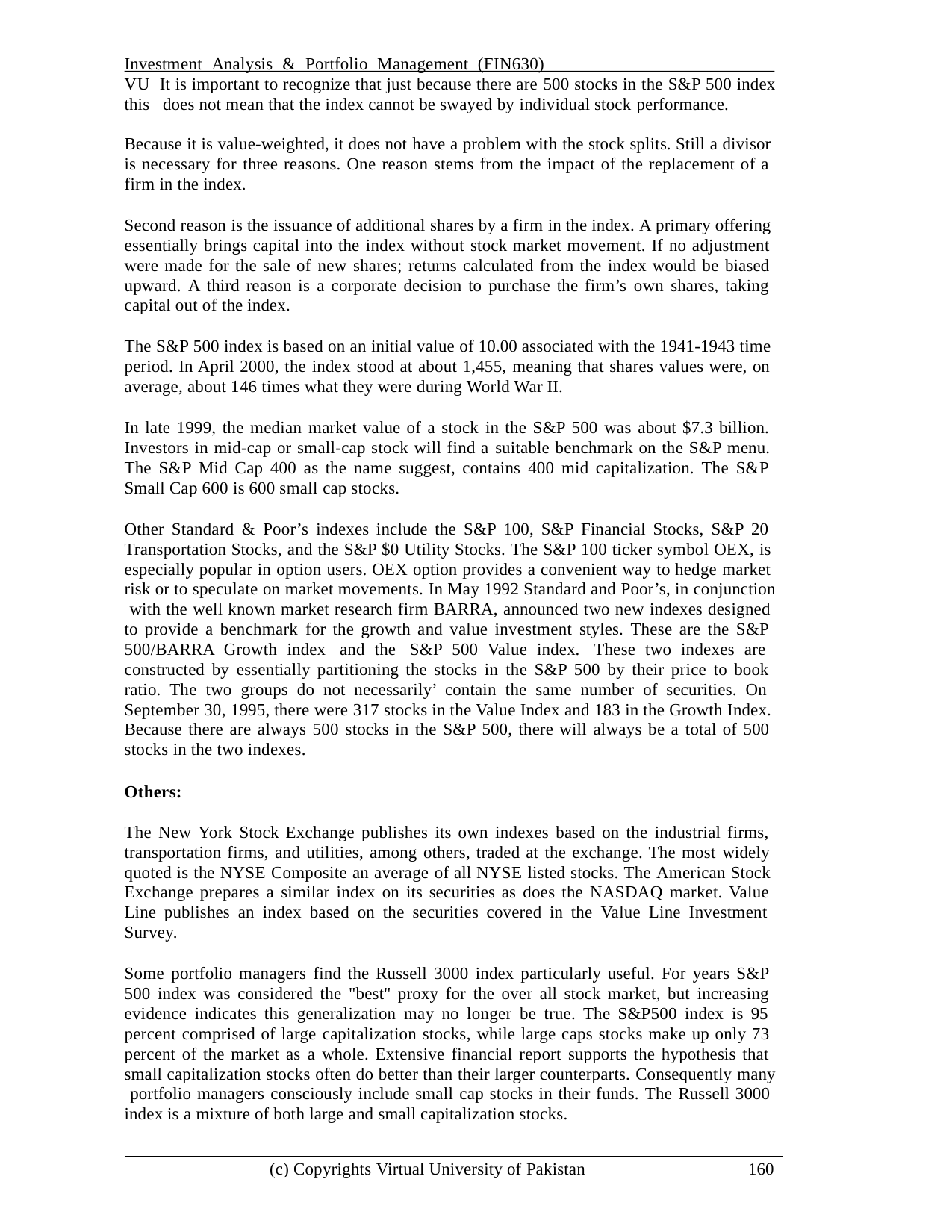

Investment Analysis & Portfolio Management (FIN630)	VU  It is important to recognize that just because there are 500 stocks in the S&P 500 index this  does not mean that the index cannot be swayed by individual stock performance.

Because it is value-weighted, it does not have a problem with the stock splits. Still a divisor  is necessary for three reasons. One reason stems from the impact of the replacement of a  firm in the index.

Second reason is the issuance of additional shares by a firm in the index. A primary offering  essentially brings capital into the index without stock market movement. If no adjustment  were made for the sale of new shares; returns calculated from the index would be biased  upward. A third reason is a corporate decision to purchase the firm’s own shares, taking  capital out of the index.

The S&P 500 index is based on an initial value of 10.00 associated with the 1941-1943 time  period. In April 2000, the index stood at about 1,455, meaning that shares values were, on  average, about 146 times what they were during World War II.

In late 1999, the median market value of a stock in the S&P 500 was about $7.3 billion.  Investors in mid-cap or small-cap stock will find a suitable benchmark on the S&P menu.  The S&P Mid Cap 400 as the name suggest, contains 400 mid capitalization. The S&P  Small Cap 600 is 600 small cap stocks.

Other Standard & Poor’s indexes include the S&P 100, S&P Financial Stocks, S&P 20  Transportation Stocks, and the S&P $0 Utility Stocks. The S&P 100 ticker symbol OEX, is  especially popular in option users. OEX option provides a convenient way to hedge market  risk or to speculate on market movements. In May 1992 Standard and Poor’s, in conjunction  with the well known market research firm BARRA, announced two new indexes designed  to provide a benchmark for the growth and value investment styles. These are the S&P  500/BARRA Growth index and the S&P 500 Value index. These two indexes are  constructed by essentially partitioning the stocks in the S&P 500 by their price to book  ratio. The two groups do not necessarily’ contain the same number of securities. On  September 30, 1995, there were 317 stocks in the Value Index and 183 in the Growth Index.  Because there are always 500 stocks in the S&P 500, there will always be a total of 500  stocks in the two indexes.

Others:

The New York Stock Exchange publishes its own indexes based on the industrial firms,  transportation firms, and utilities, among others, traded at the exchange. The most widely  quoted is the NYSE Composite an average of all NYSE listed stocks. The American Stock  Exchange prepares a similar index on its securities as does the NASDAQ market. Value  Line publishes an index based on the securities covered in the Value Line Investment  Survey.

Some portfolio managers find the Russell 3000 index particularly useful. For years S&P  500 index was considered the "best" proxy for the over all stock market, but increasing  evidence indicates this generalization may no longer be true. The S&P500 index is 95  percent comprised of large capitalization stocks, while large caps stocks make up only 73  percent of the market as a whole. Extensive financial report supports the hypothesis that  small capitalization stocks often do better than their larger counterparts. Consequently many  portfolio managers consciously include small cap stocks in their funds. The Russell 3000  index is a mixture of both large and small capitalization stocks.

(c) Copyrights Virtual University of Pakistan
160